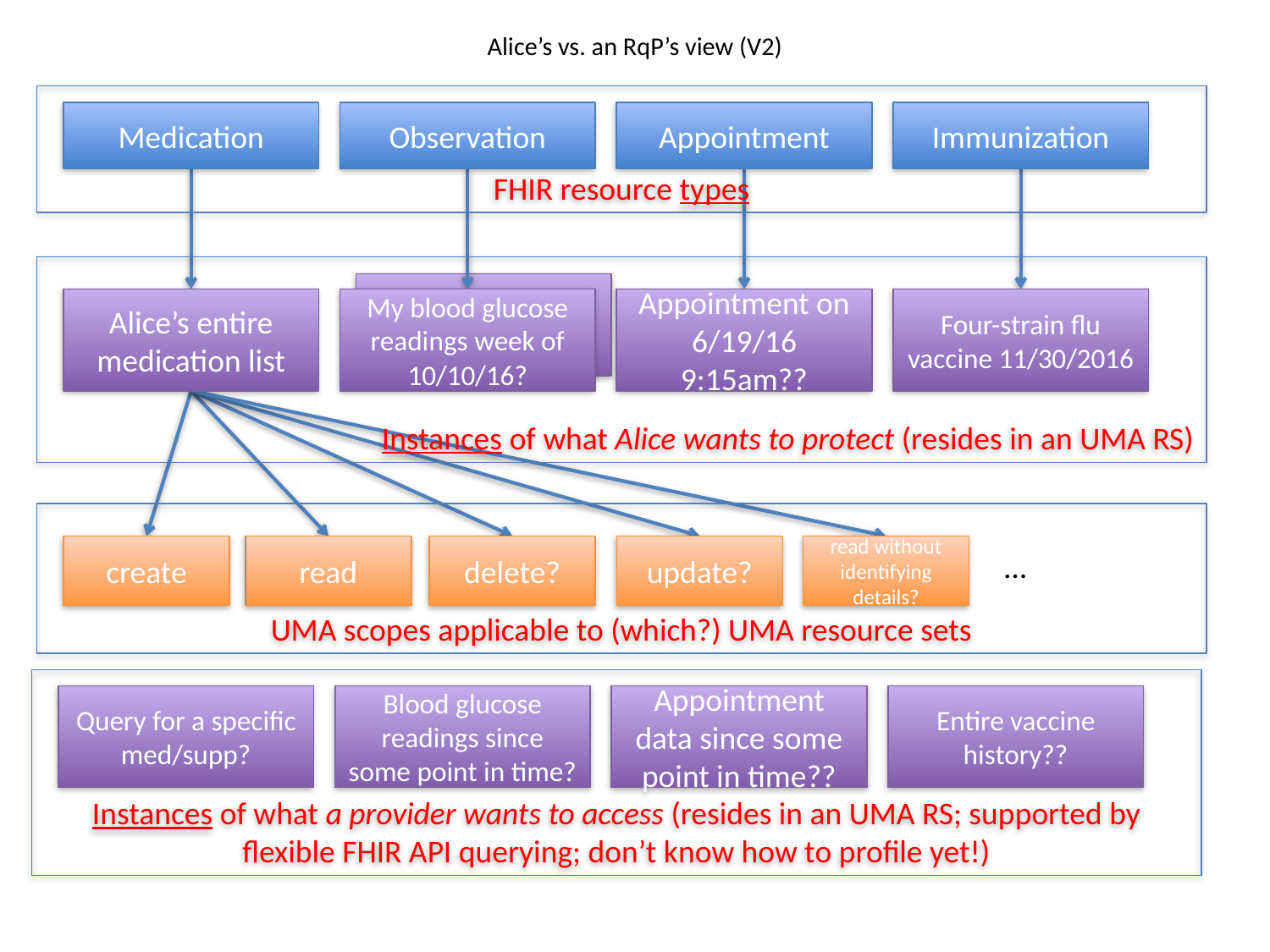

# Alice’s vs. an RqP’s view (V2)
FHIR resource types
Medication
Observation
Appointment
Immunization
Instances of what Alice wants to protect (resides in an UMA RS)

Alice’s entire medication list
My blood glucose readings week of 10/10/16?
Appointment on 6/19/16 9:15am??
Four-strain flu vaccine 11/30/2016
UMA scopes applicable to (which?) UMA resource sets
create
read
delete?
update?
read without identifying details?
…
Instances of what a provider wants to access (resides in an UMA RS; supported by flexible FHIR API querying; don’t know how to profile yet!)
Query for a specific med/supp?
Blood glucose readings since some point in time?
Appointment data since some point in time??
Entire vaccine history??